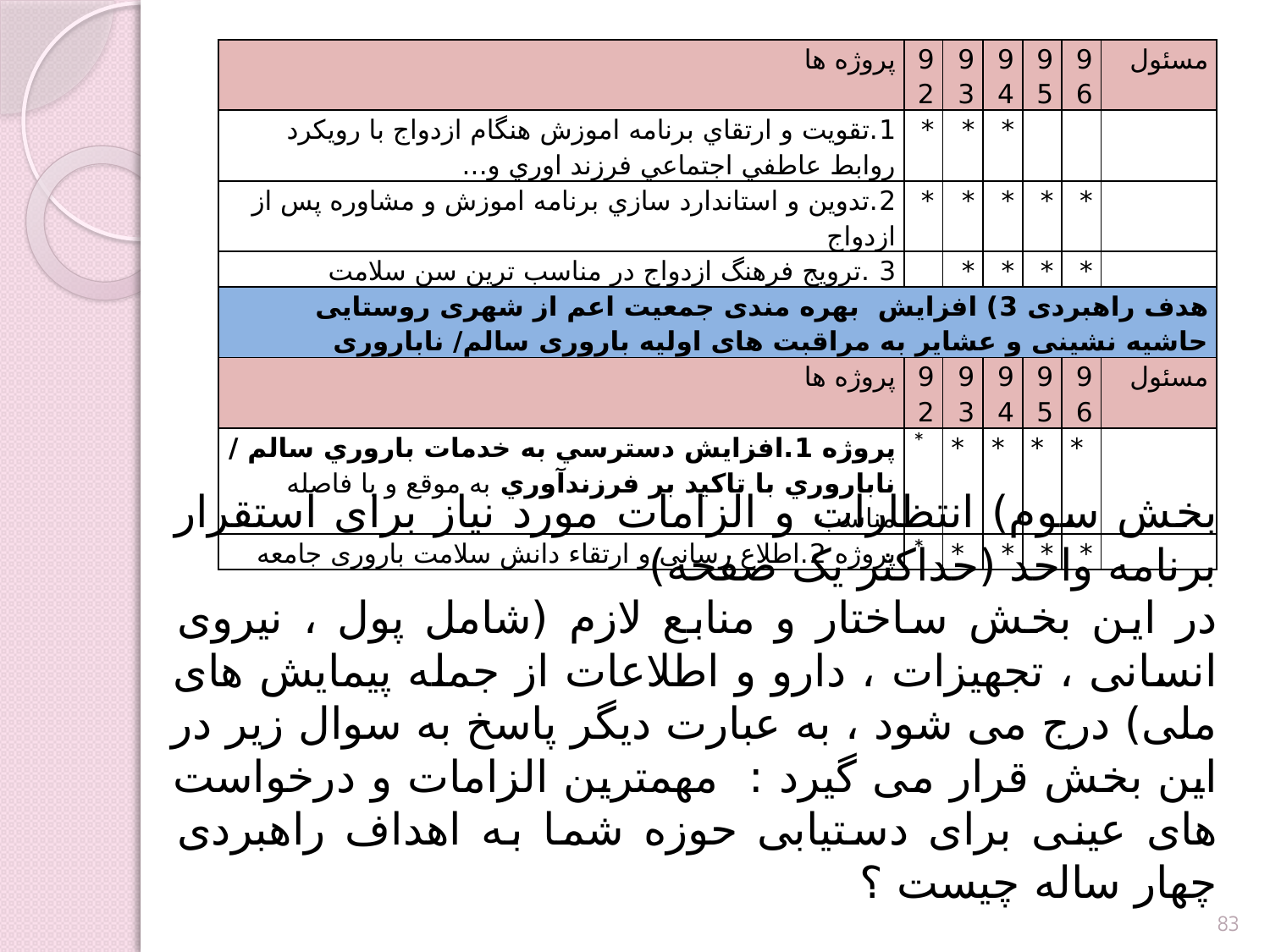

| پروژه ها | 92 | 93 | 94 | 95 | 96 | مسئول |
| --- | --- | --- | --- | --- | --- | --- |
| 1.تقويت و ارتقاي برنامه اموزش هنگام ازدواج با رويكرد روابط عاطفي اجتماعي فرزند اوري و... | \* | \* | \* |  |  |  |
| 2.تدوين و استاندارد سازي برنامه اموزش و مشاوره پس از ازدواج | \* | \* | \* | \* | \* |  |
| 3 .ترويج فرهنگ ازدواج در مناسب ترين سن سلامت |  | \* | \* | \* | \* |  |
| هدف راهبردی 3) افزایش بهره مندی جمعیت اعم از شهری روستایی حاشیه نشینی و عشایر به مراقبت های اولیه باروری سالم/ ناباروری |  |  |  |  |  |  |
| پروژه ها | 92 | 93 | 94 | 95 | 96 | مسئول |
| پروژه 1.افزايش دسترسي به خدمات باروري سالم / ناباروري با تاكيد بر فرزندآوري به موقع و با فاصله مناسب | \* | \* | \* | \* | \* |  |
| پروژه 2.اطلاع رسانی و ارتقاء دانش سلامت باروری جامعه | \* | \* | \* | \* | \* |  |
بخش سوم) انتظارات و الزامات مورد نیاز برای استقرار برنامه واحد (حداکثر یک صفحه)
در این بخش ساختار و منابع لازم (شامل پول ، نیروی انسانی ، تجهیزات ، دارو و اطلاعات از جمله پیمایش های ملی) درج می شود ، به عبارت دیگر پاسخ به سوال زیر در این بخش قرار می گیرد :  مهمترین الزامات و درخواست های عینی برای دستیابی حوزه شما به اهداف راهبردی چهار ساله چیست ؟
83